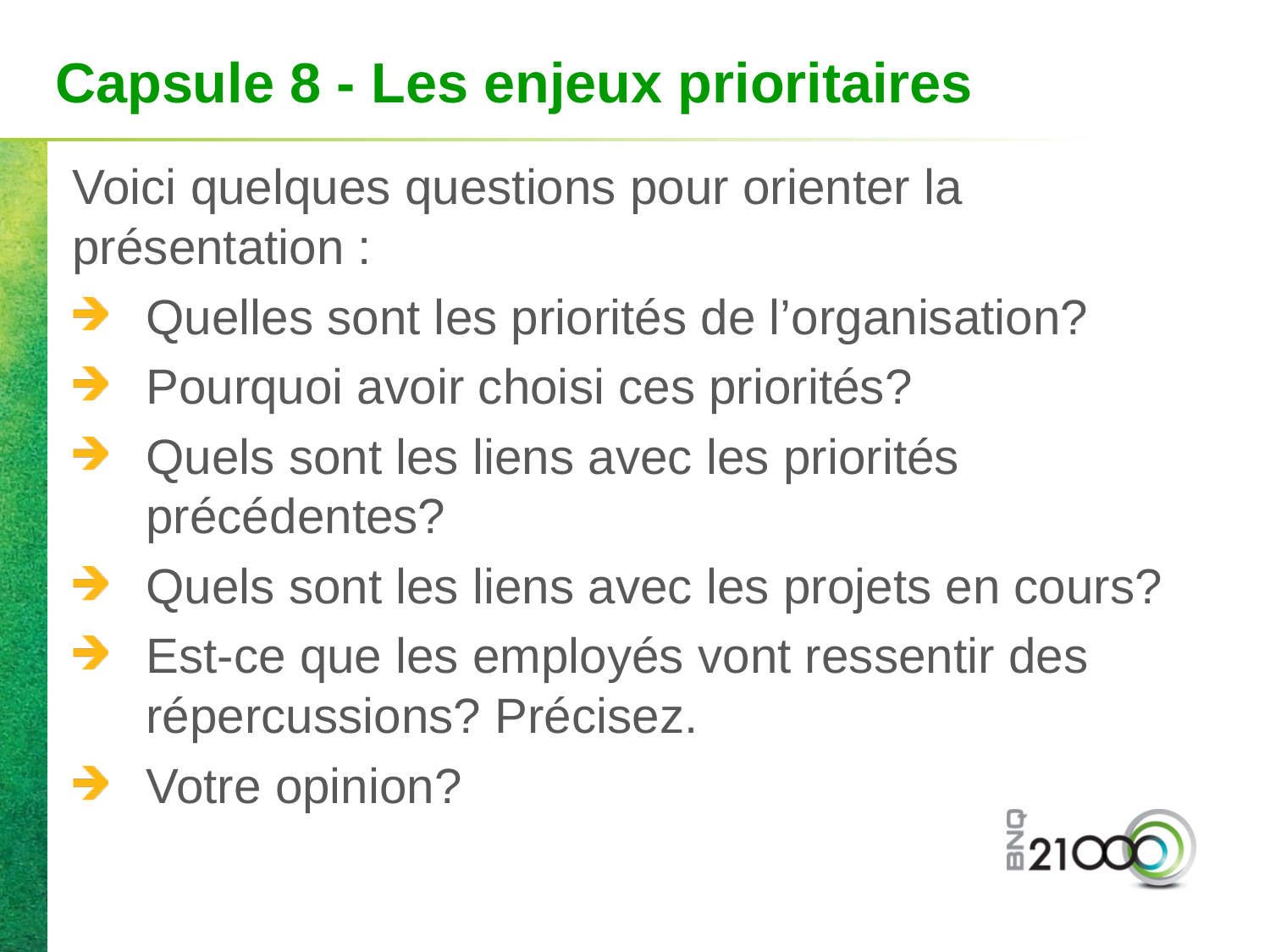

# Capsule 8 - Les enjeux prioritaires
Voici quelques questions pour orienter la présentation :
Quelles sont les priorités de l’organisation?
Pourquoi avoir choisi ces priorités?
Quels sont les liens avec les priorités précédentes?
Quels sont les liens avec les projets en cours?
Est-ce que les employés vont ressentir des répercussions? Précisez.
Votre opinion?